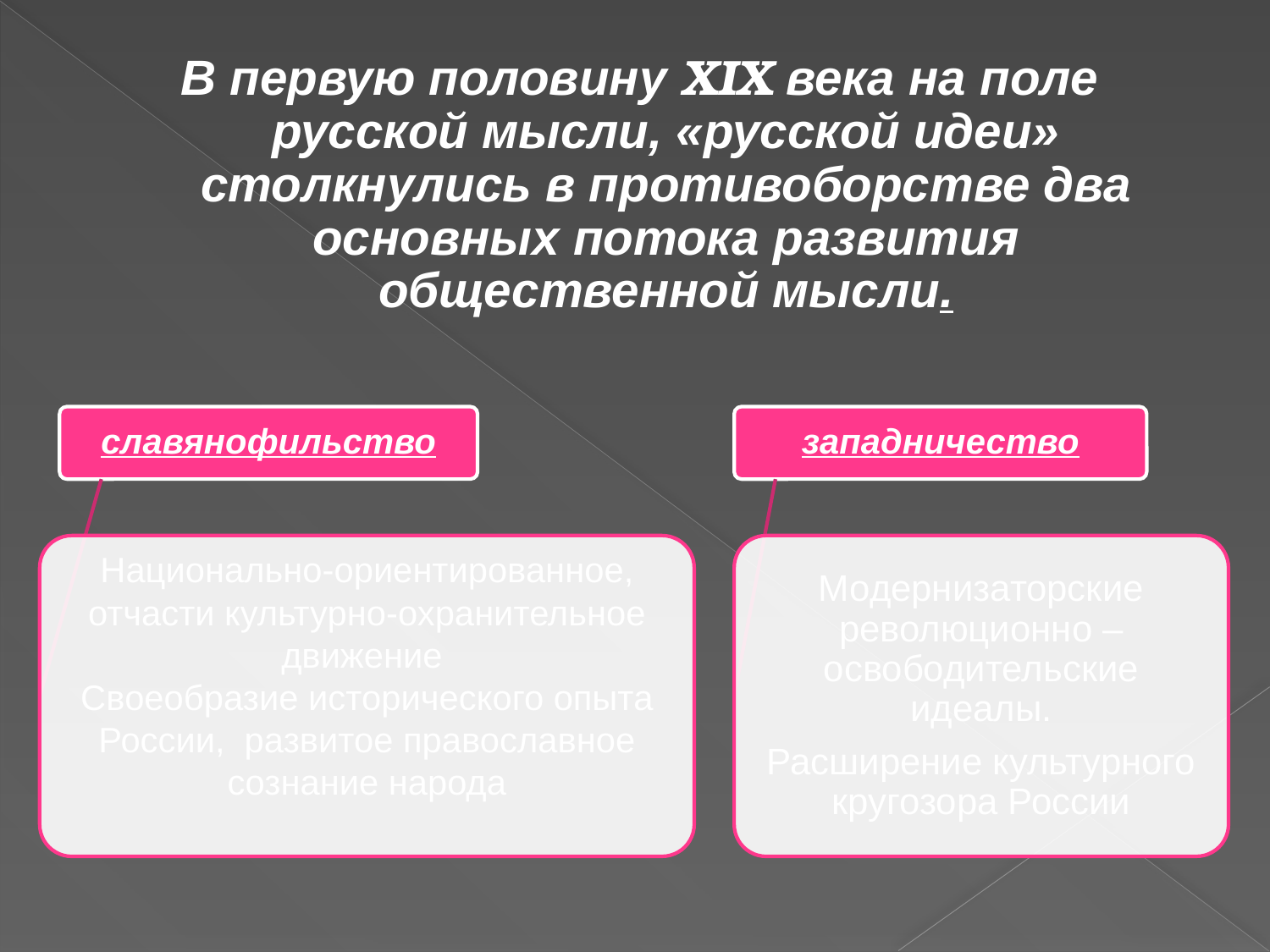

В первую половину XIX века на поле русской мысли, «русской идеи» столкнулись в противоборстве два основных потока развития общественной мысли.

славянофильство
Национально-ориентированное, отчасти культурно-охранительное движение
Своеобразие исторического опыта России,  развитое православное сознание народа

западничество
Модернизаторские революционно – освободительские идеалы.
Расширение культурного кругозора России